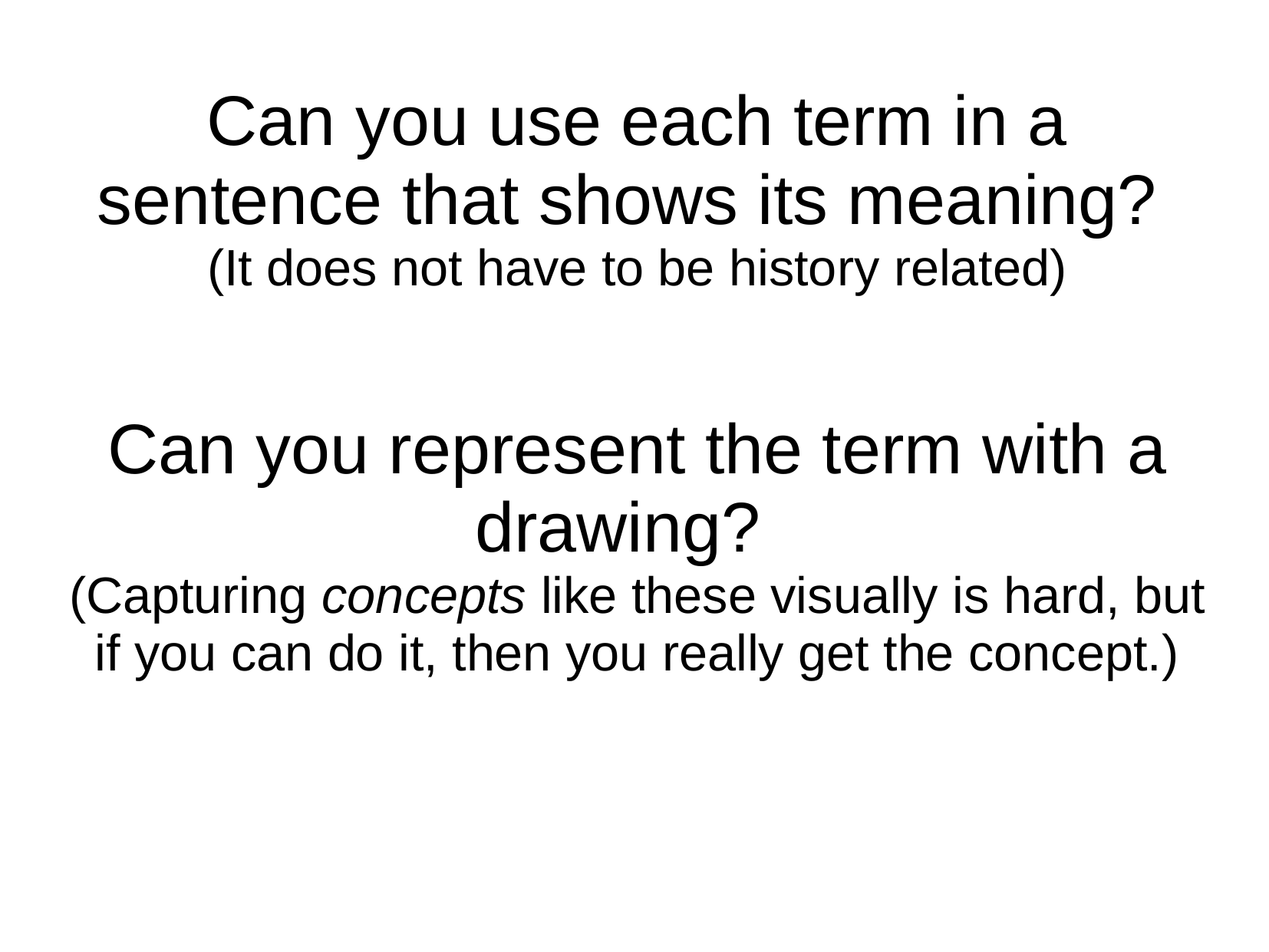

Can you use each term in a sentence that shows its meaning?  (It does not have to be history related)

Can you represent the term with a drawing?
(Capturing concepts like these visually is hard, but if you can do it, then you really get the concept.)